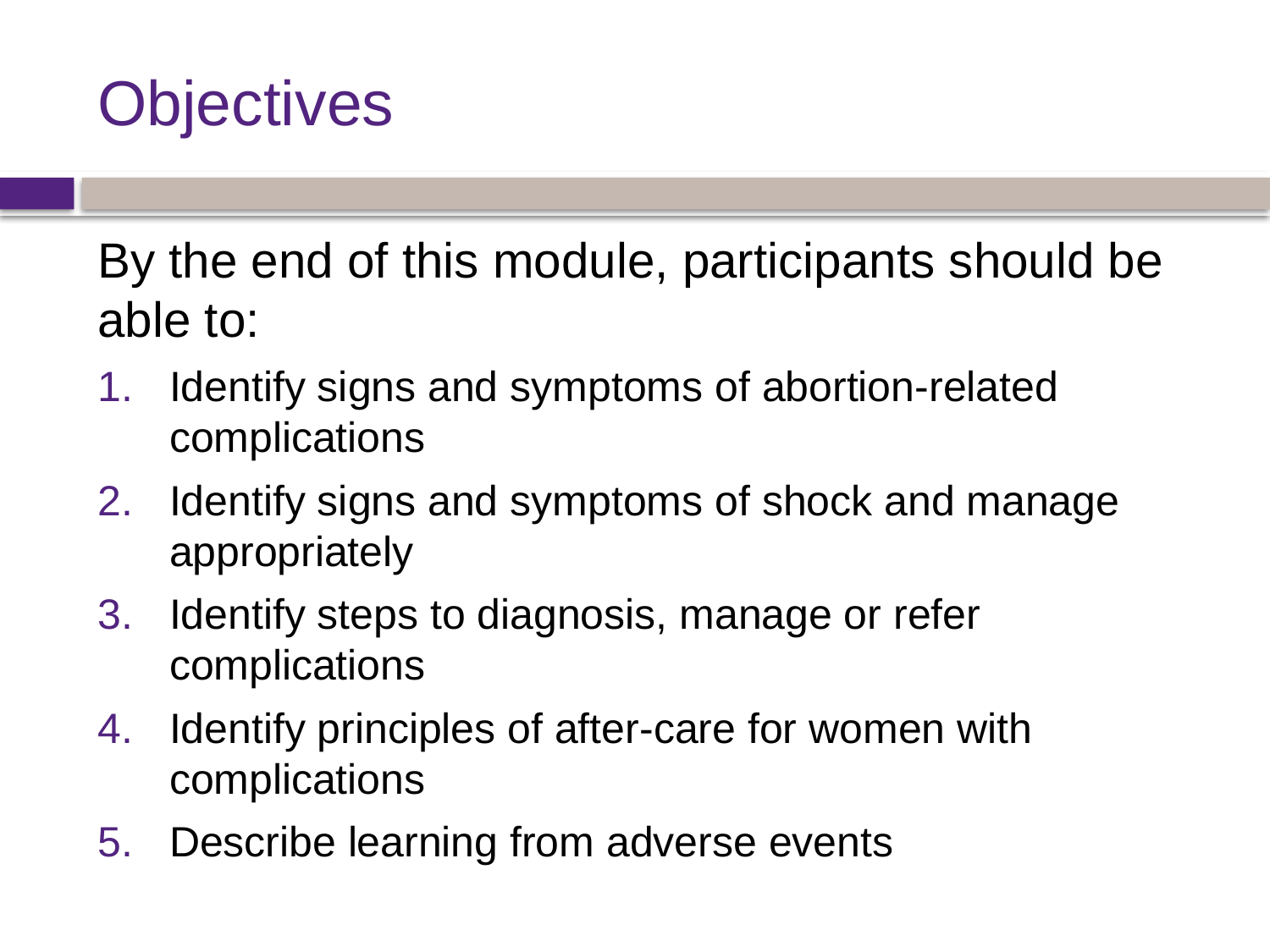

# Objectives
By the end of this module, participants should be able to:
Identify signs and symptoms of abortion-related complications
Identify signs and symptoms of shock and manage appropriately
Identify steps to diagnosis, manage or refer complications
Identify principles of after-care for women with complications
Describe learning from adverse events